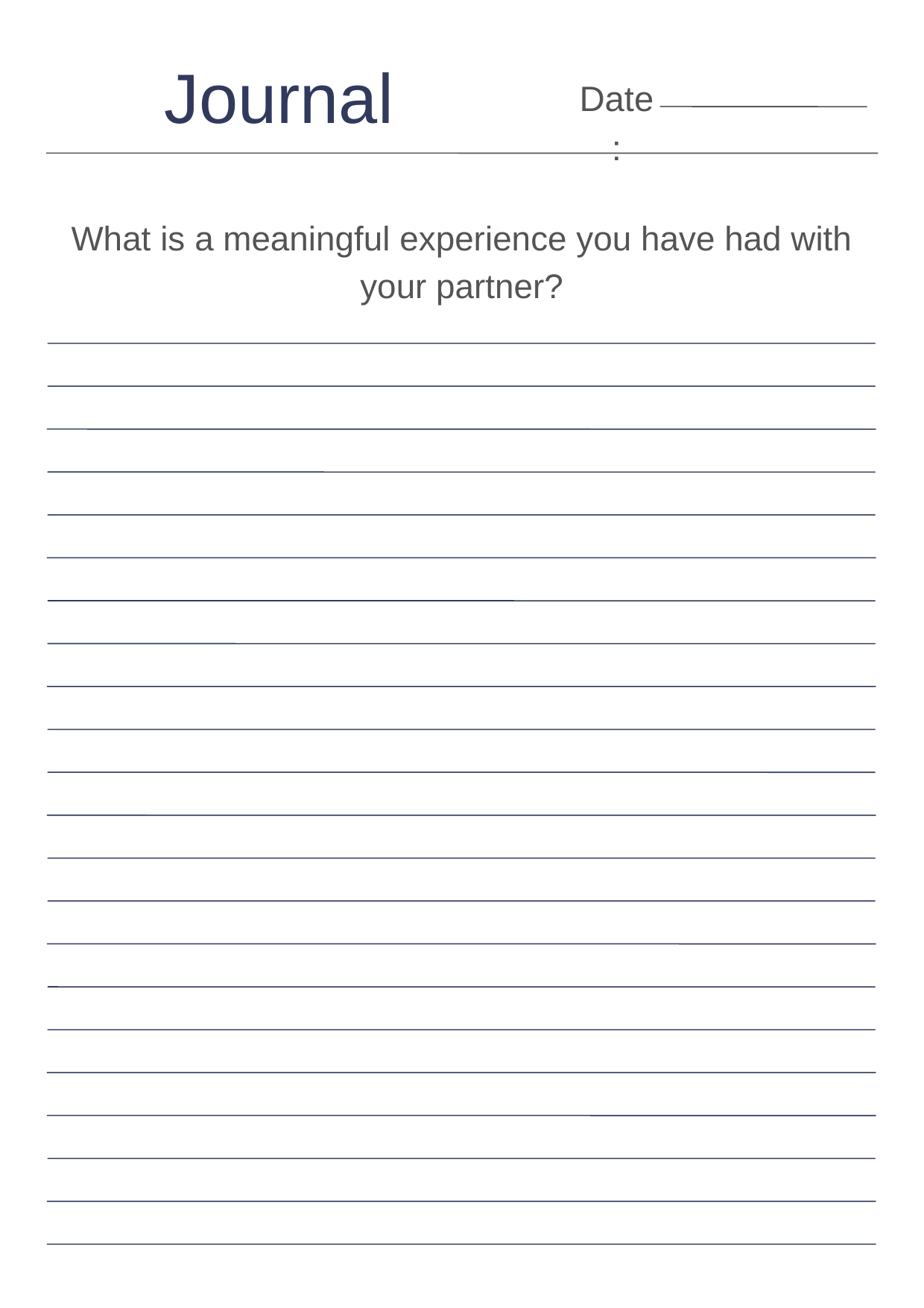

Journal
Date:

What is a meaningful experience you have had with your partner?